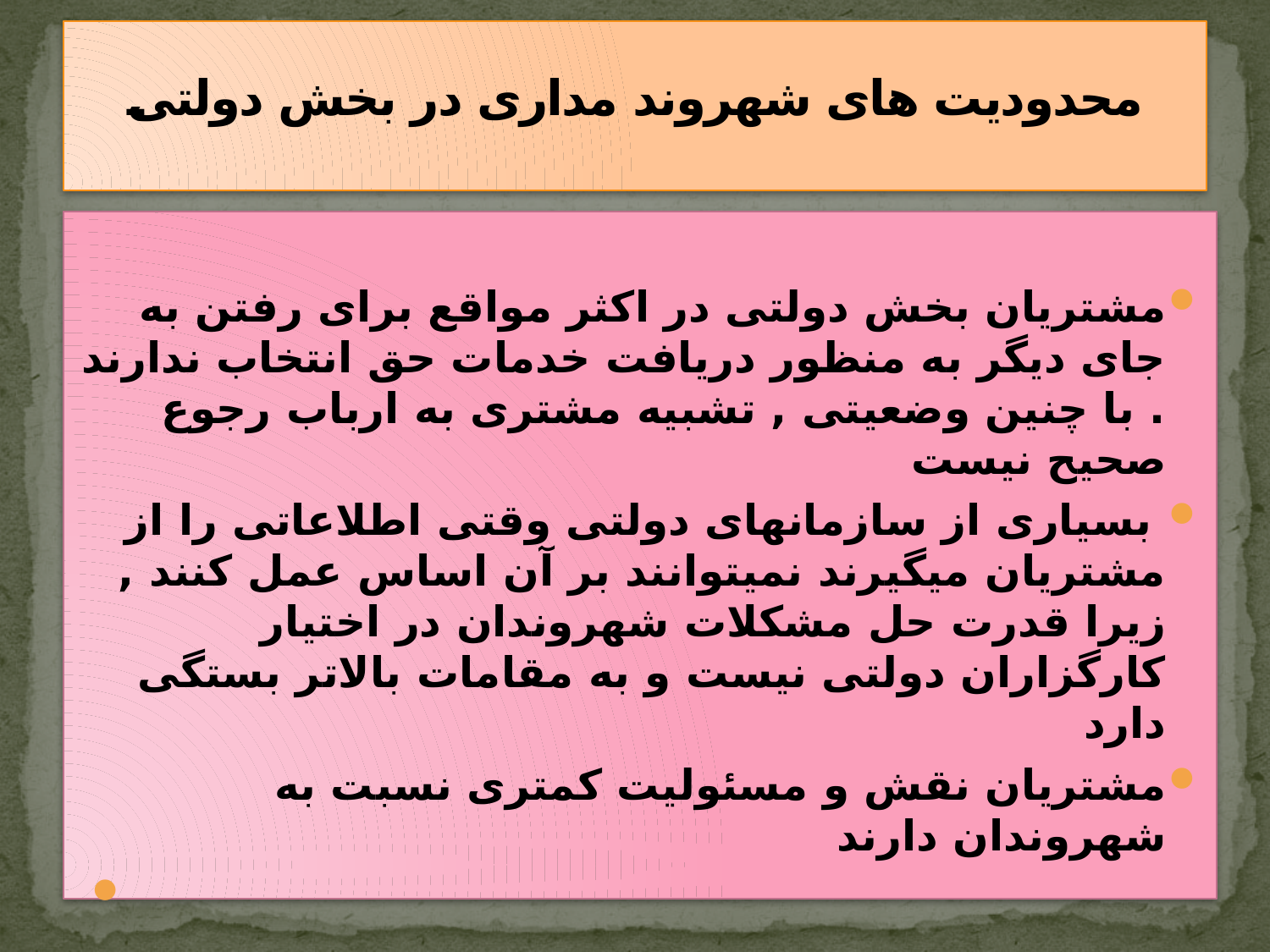

# محدودیت های شهروند مداری در بخش دولتی

مشتریان بخش دولتی در اکثر مواقع برای رفتن به جای دیگر به منظور دریافت خدمات حق انتخاب ندارند . با چنین وضعیتی , تشبیه مشتری به ارباب رجوع صحیح نیست
 بسیاری از سازمانهای دولتی وقتی اطلاعاتی را از مشتریان میگیرند نمیتوانند بر آن اساس عمل کنند , زیرا قدرت حل مشکلات شهروندان در اختیار کارگزاران دولتی نیست و به مقامات بالاتر بستگی دارد
مشتریان نقش و مسئولیت کمتری نسبت به شهروندان دارند